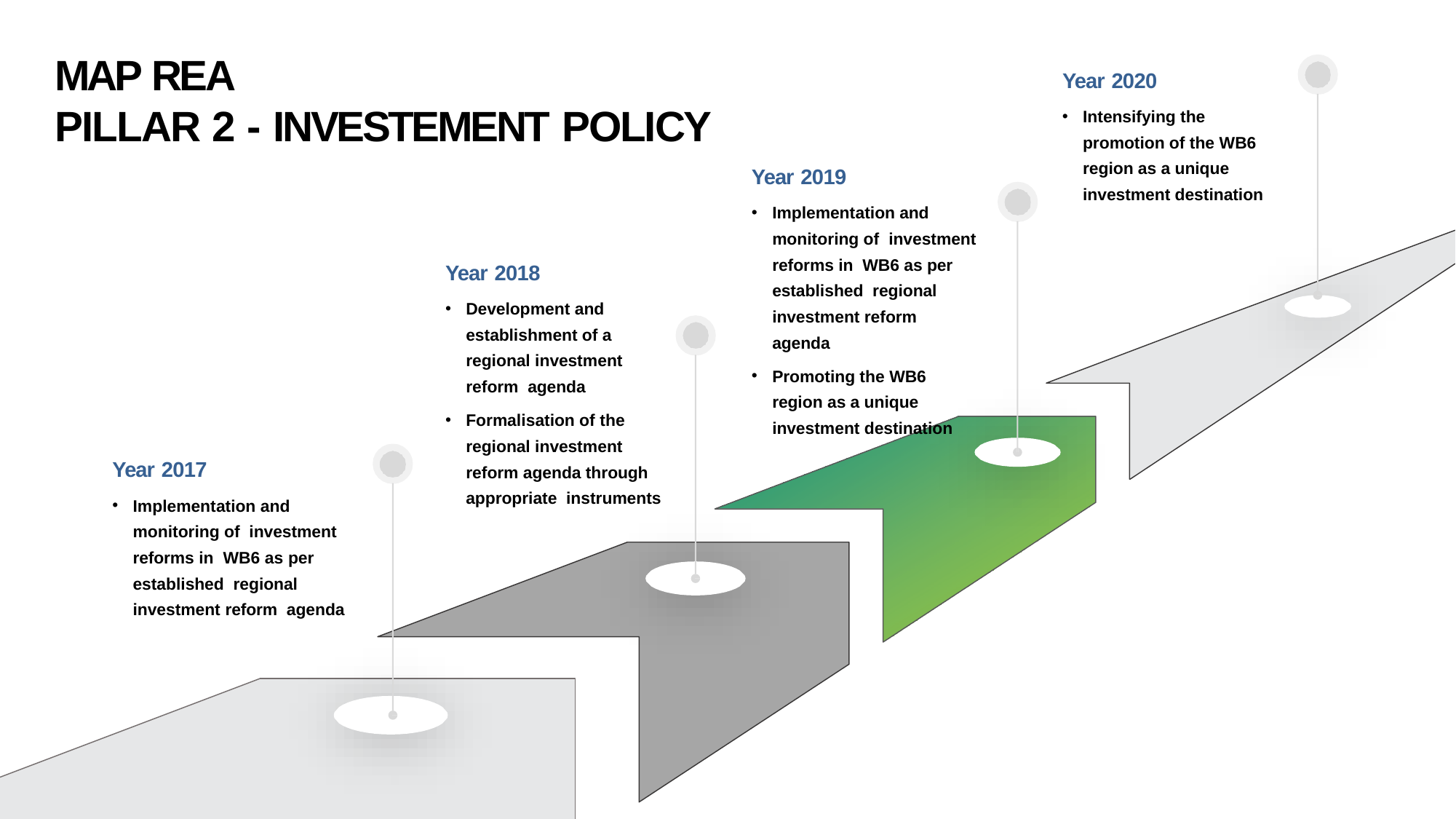

# MAP REA PILLAR 2 - INVESTEMENT POLICY

Year 2020
Intensifying the promotion of the WB6  region as a unique  investment destination

Year 2019
Implementation and monitoring of  investment reforms in  WB6 as per established  regional investment reform  agenda
Promoting the WB6 region as a unique investment destination

Year 2018
Development and establishment of a  regional investment reform  agenda
Formalisation of the regional investment reform agenda through appropriate  instruments

Year 2017
Implementation and monitoring of  investment reforms in  WB6 as per established  regional investment reform  agenda